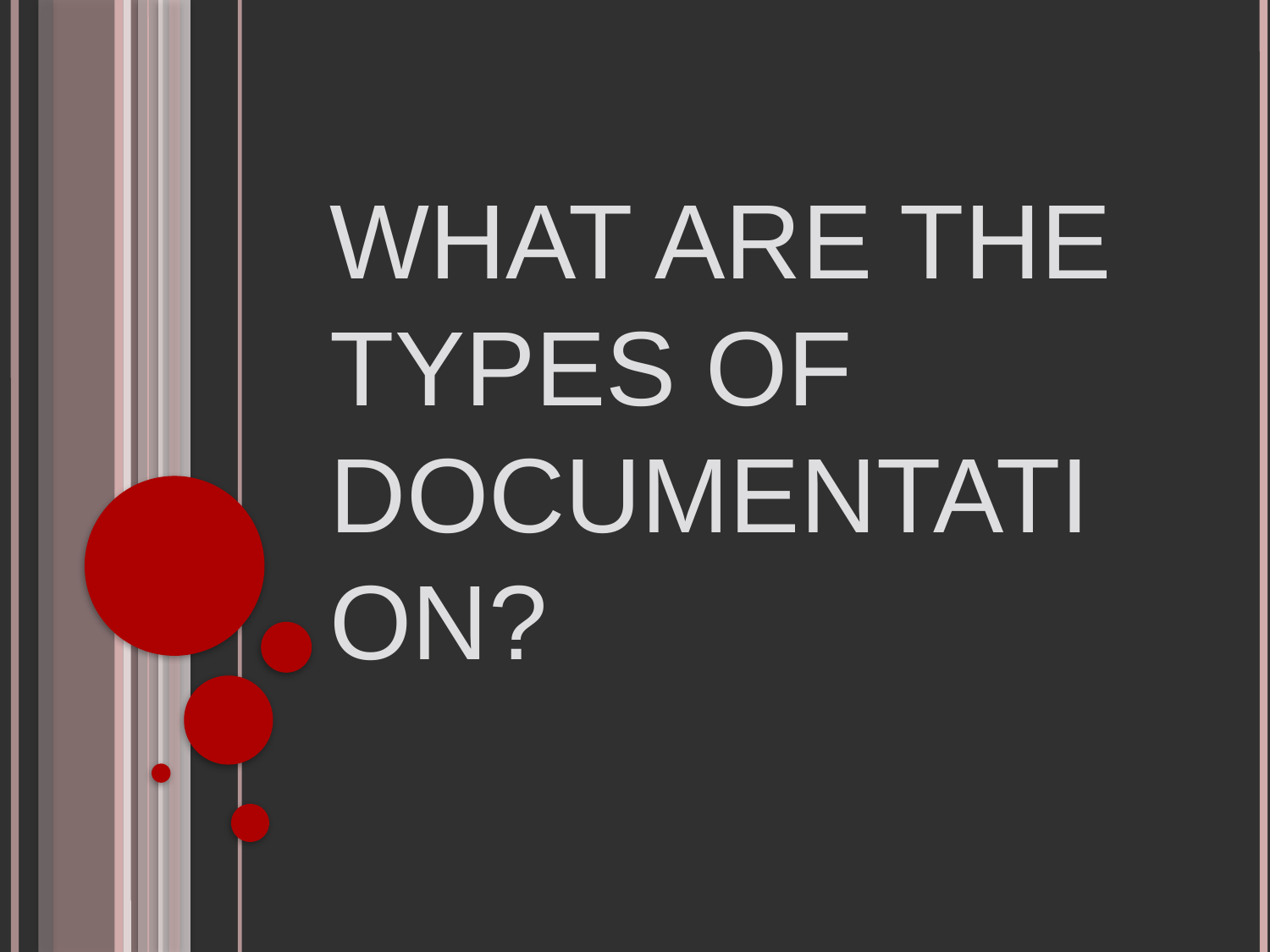

# What are the types of documentation?